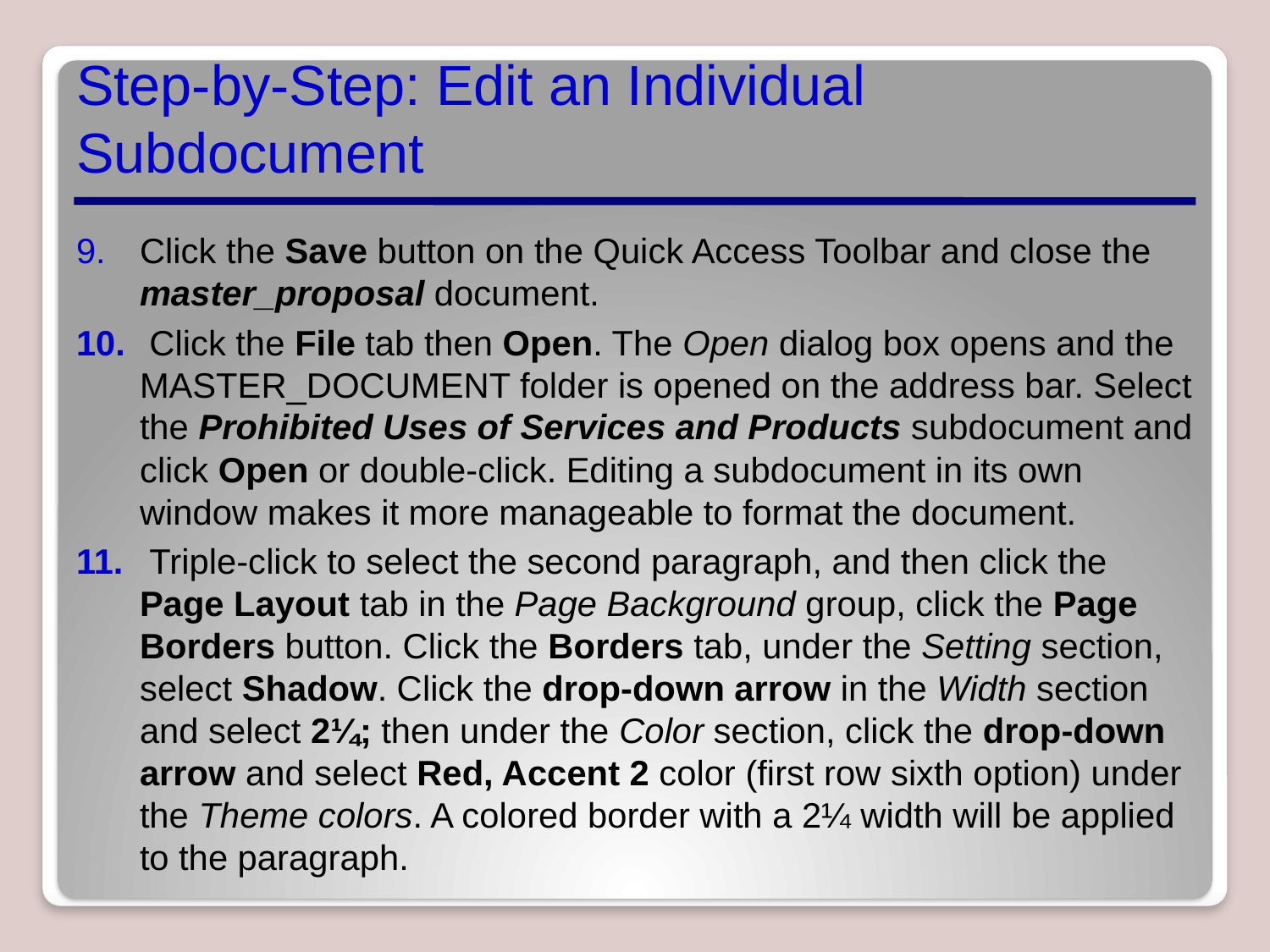

# Step-by-Step: Edit an Individual Subdocument
Click the Save button on the Quick Access Toolbar and close the master_proposal document.
 Click the File tab then Open. The Open dialog box opens and the MASTER_DOCUMENT folder is opened on the address bar. Select the Prohibited Uses of Services and Products subdocument and click Open or double-click. Editing a subdocument in its own window makes it more manageable to format the document.
 Triple-click to select the second paragraph, and then click the Page Layout tab in the Page Background group, click the Page Borders button. Click the Borders tab, under the Setting section, select Shadow. Click the drop-down arrow in the Width section and select 2¼; then under the Color section, click the drop-down arrow and select Red, Accent 2 color (first row sixth option) under the Theme colors. A colored border with a 2¼ width will be applied to the paragraph.